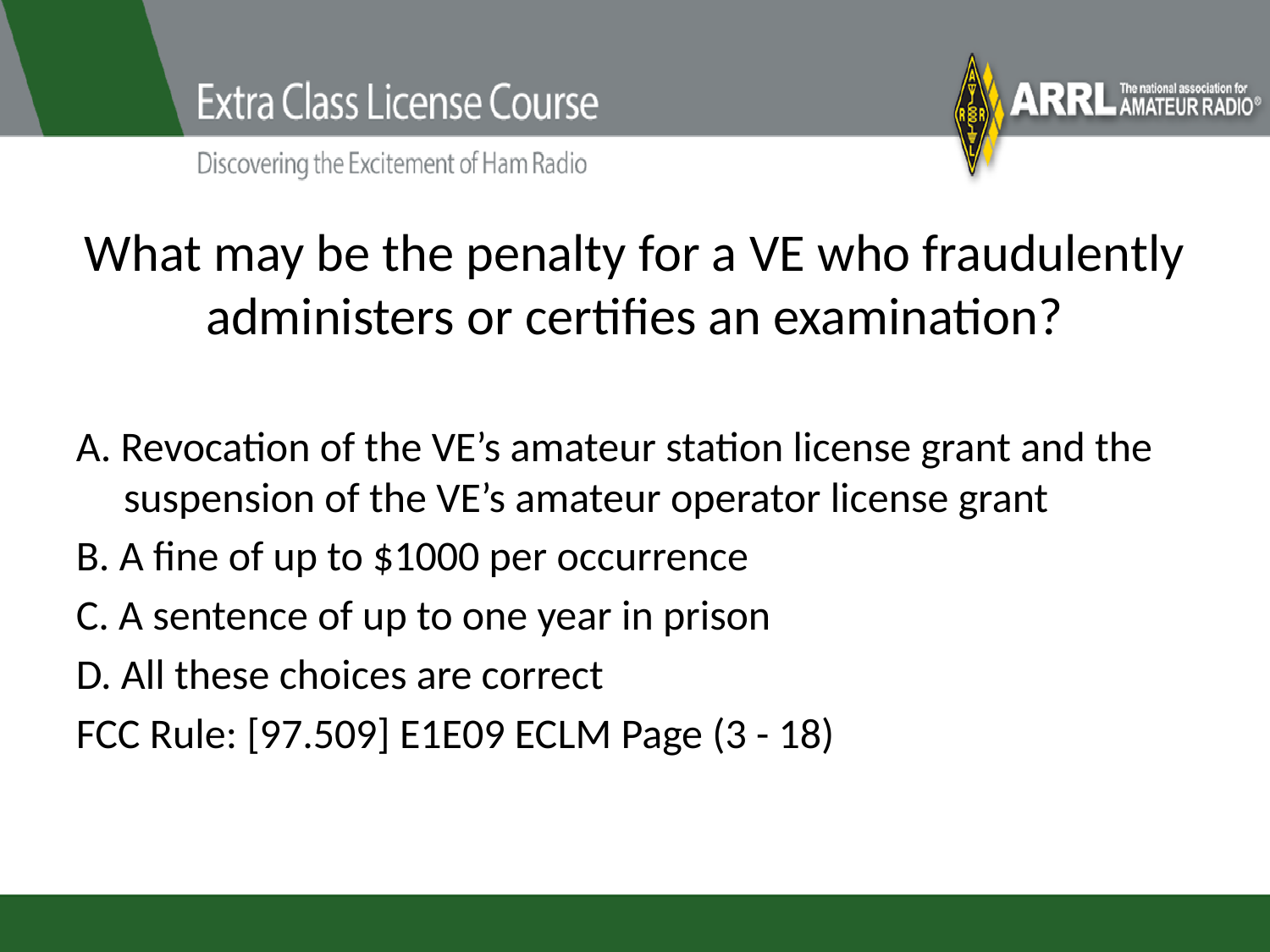

# What may be the penalty for a VE who fraudulently administers or certifies an examination?
A. Revocation of the VE’s amateur station license grant and the suspension of the VE’s amateur operator license grant
B. A fine of up to $1000 per occurrence
C. A sentence of up to one year in prison
D. All these choices are correct
FCC Rule: [97.509] E1E09 ECLM Page (3 - 18)